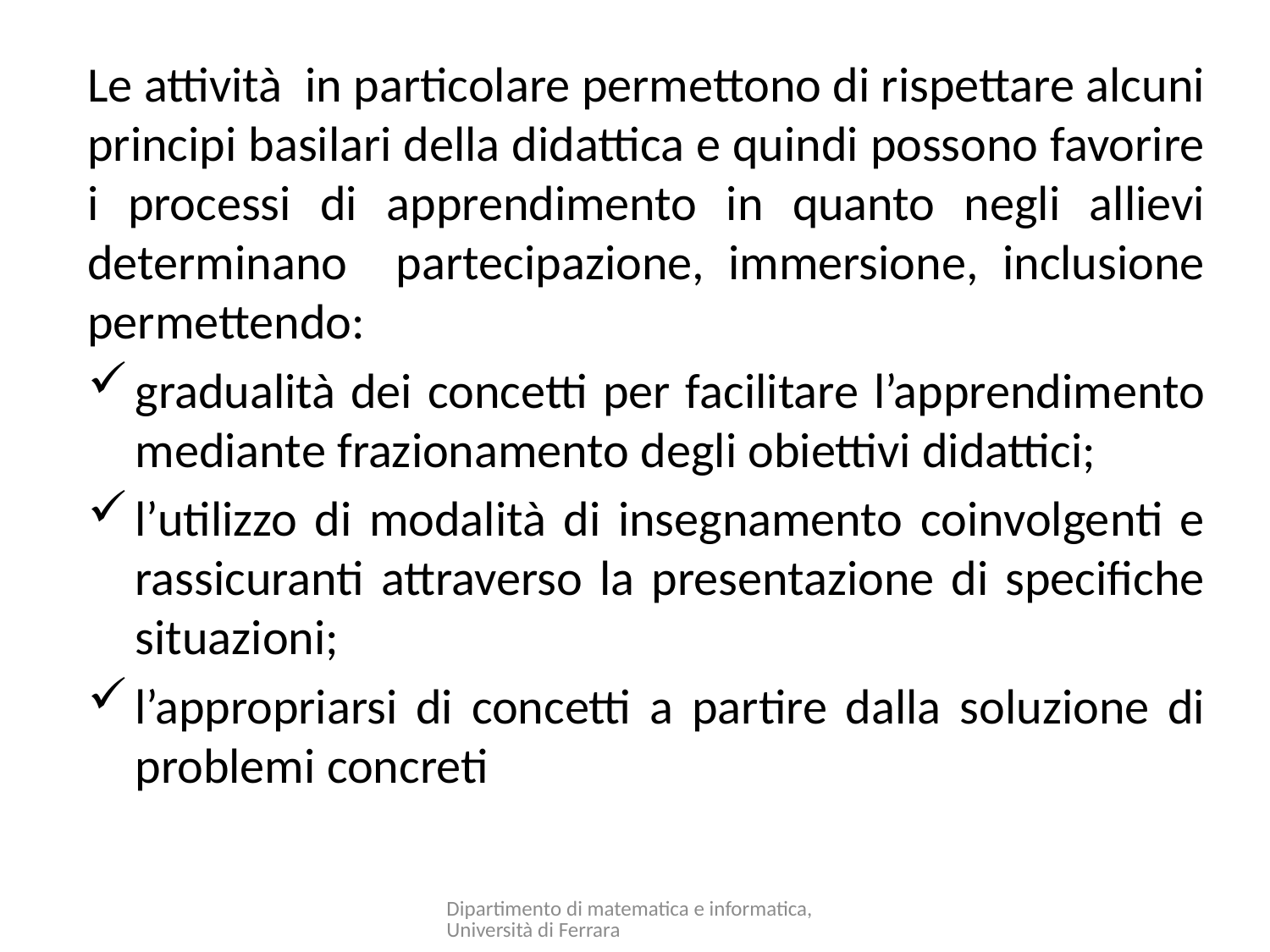

Le attività  in particolare permettono di rispettare alcuni principi basilari della didattica e quindi possono favorire i processi di apprendimento in quanto negli allievi determinano  partecipazione, immersione, inclusione permettendo:
gradualità dei concetti per facilitare l’apprendimento mediante frazionamento degli obiettivi didattici;
l’utilizzo di modalità di insegnamento coinvolgenti e rassicuranti attraverso la presentazione di specifiche situazioni;
l’appropriarsi di concetti a partire dalla soluzione di problemi concreti

Dipartimento di matematica e informatica, Università di Ferrara